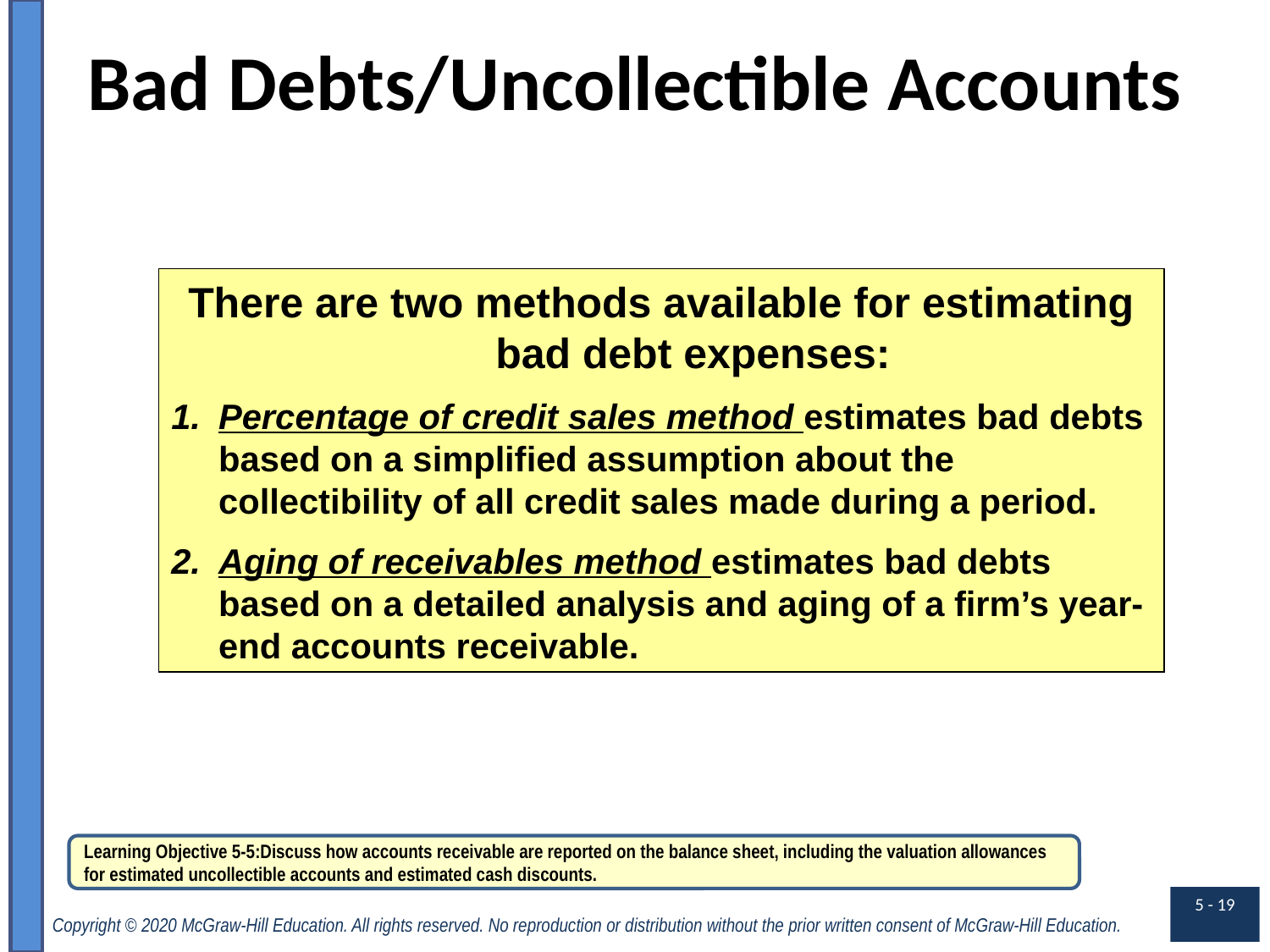

# Bad Debts/Uncollectible Accounts
There are two methods available for estimating bad debt expenses:
Percentage of credit sales method estimates bad debts based on a simplified assumption about the collectibility of all credit sales made during a period.
Aging of receivables method estimates bad debts based on a detailed analysis and aging of a firm’s year-end accounts receivable.
Learning Objective 5-5:Discuss how accounts receivable are reported on the balance sheet, including the valuation allowances for estimated uncollectible accounts and estimated cash discounts.